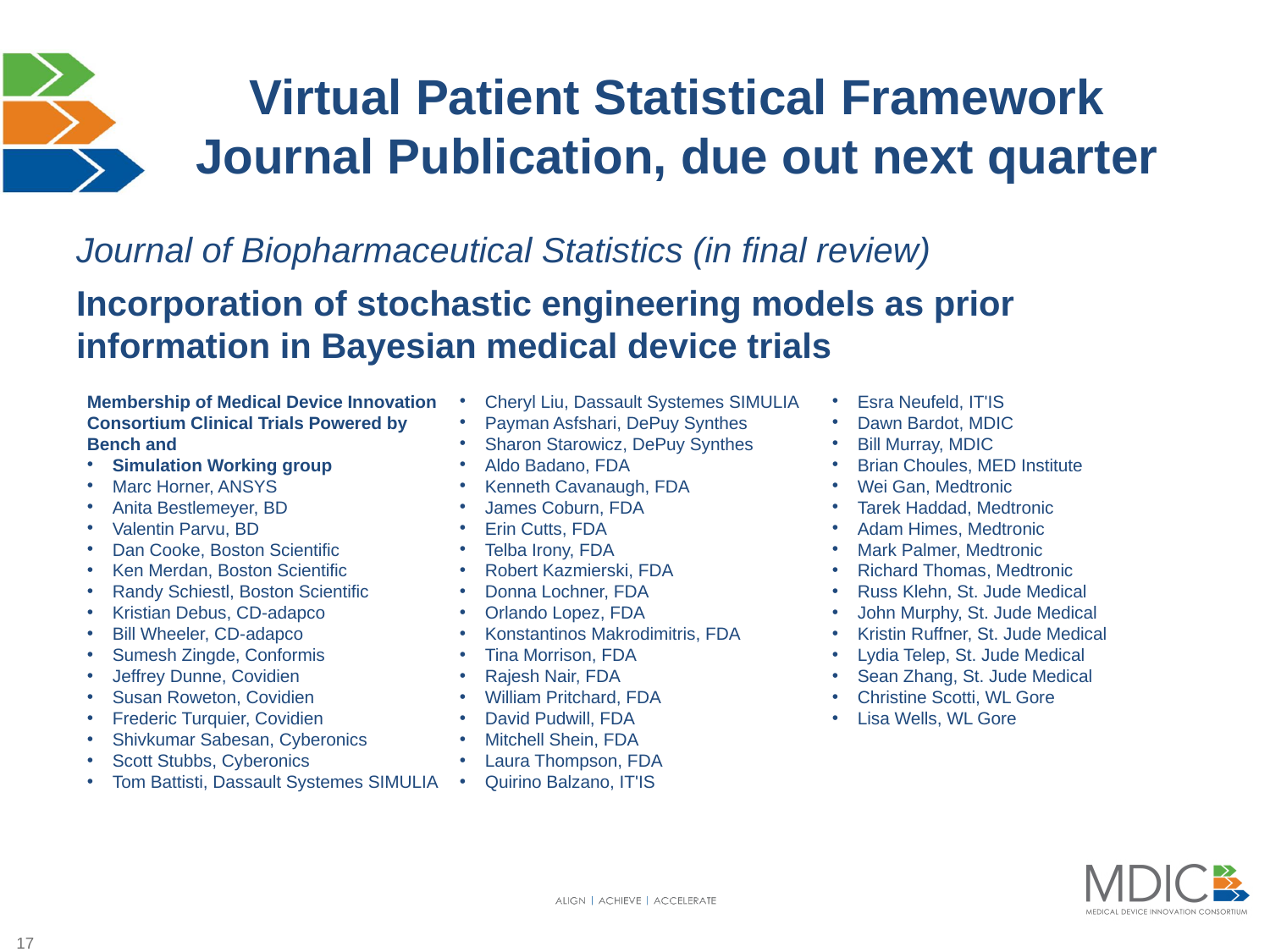

# Virtual Patient Statistical Framework Journal Publication, due out next quarter
Journal of Biopharmaceutical Statistics (in final review)
Incorporation of stochastic engineering models as prior information in Bayesian medical device trials
Membership of Medical Device Innovation Consortium Clinical Trials Powered by Bench and
Simulation Working group
Marc Horner, ANSYS
Anita Bestlemeyer, BD
Valentin Parvu, BD
Dan Cooke, Boston Scientific
Ken Merdan, Boston Scientific
Randy Schiestl, Boston Scientific
Kristian Debus, CD-adapco
Bill Wheeler, CD-adapco
Sumesh Zingde, Conformis
Jeffrey Dunne, Covidien
Susan Roweton, Covidien
Frederic Turquier, Covidien
Shivkumar Sabesan, Cyberonics
Scott Stubbs, Cyberonics
Tom Battisti, Dassault Systemes SIMULIA
Cheryl Liu, Dassault Systemes SIMULIA
Payman Asfshari, DePuy Synthes
Sharon Starowicz, DePuy Synthes
Aldo Badano, FDA
Kenneth Cavanaugh, FDA
James Coburn, FDA
Erin Cutts, FDA
Telba Irony, FDA
Robert Kazmierski, FDA
Donna Lochner, FDA
Orlando Lopez, FDA
Konstantinos Makrodimitris, FDA
Tina Morrison, FDA
Rajesh Nair, FDA
William Pritchard, FDA
David Pudwill, FDA
Mitchell Shein, FDA
Laura Thompson, FDA
Quirino Balzano, IT'IS
Esra Neufeld, IT'IS
Dawn Bardot, MDIC
Bill Murray, MDIC
Brian Choules, MED Institute
Wei Gan, Medtronic
Tarek Haddad, Medtronic
Adam Himes, Medtronic
Mark Palmer, Medtronic
Richard Thomas, Medtronic
Russ Klehn, St. Jude Medical
John Murphy, St. Jude Medical
Kristin Ruffner, St. Jude Medical
Lydia Telep, St. Jude Medical
Sean Zhang, St. Jude Medical
Christine Scotti, WL Gore
Lisa Wells, WL Gore